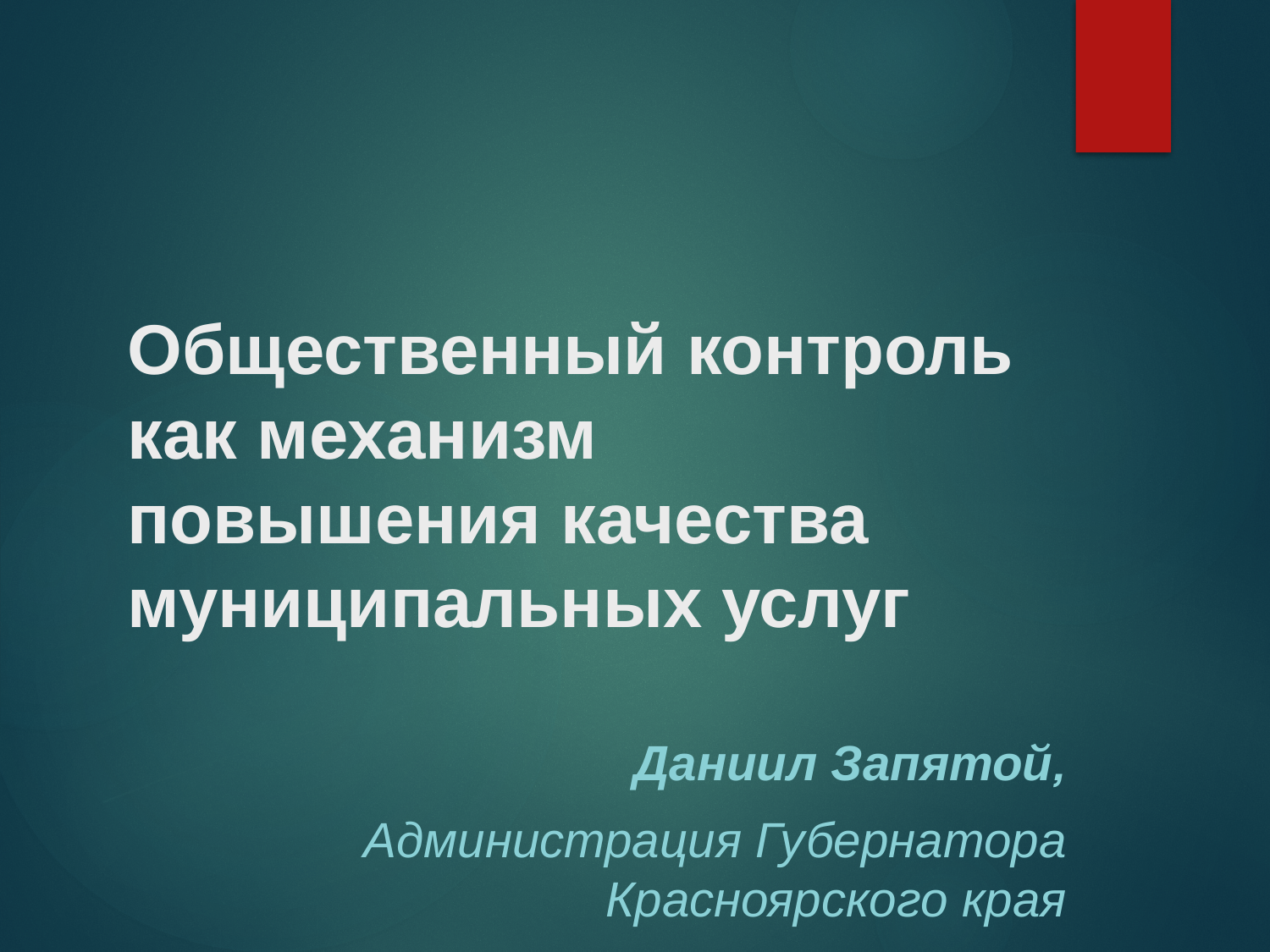

# Общественный контроль как механизм повышения качества муниципальных услуг

Даниил Запятой,
Администрация Губернатора Красноярского края